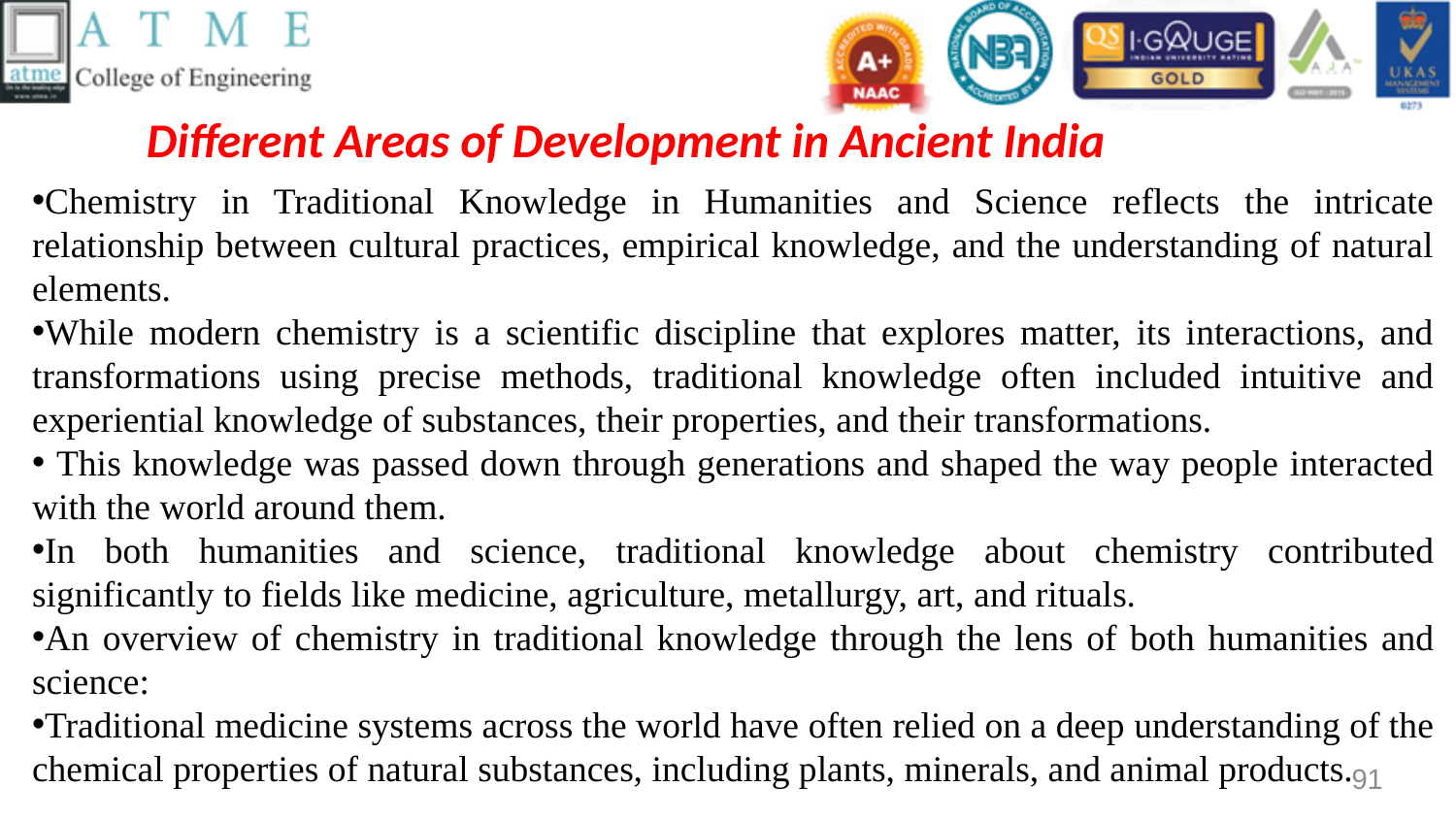

# Different Areas of Development in Ancient India
Chemistry in Traditional Knowledge in Humanities and Science reflects the intricate relationship between cultural practices, empirical knowledge, and the understanding of natural elements.
While modern chemistry is a scientific discipline that explores matter, its interactions, and transformations using precise methods, traditional knowledge often included intuitive and experiential knowledge of substances, their properties, and their transformations.
 This knowledge was passed down through generations and shaped the way people interacted with the world around them.
In both humanities and science, traditional knowledge about chemistry contributed significantly to fields like medicine, agriculture, metallurgy, art, and rituals.
An overview of chemistry in traditional knowledge through the lens of both humanities and science:
Traditional medicine systems across the world have often relied on a deep understanding of the chemical properties of natural substances, including plants, minerals, and animal products.

91